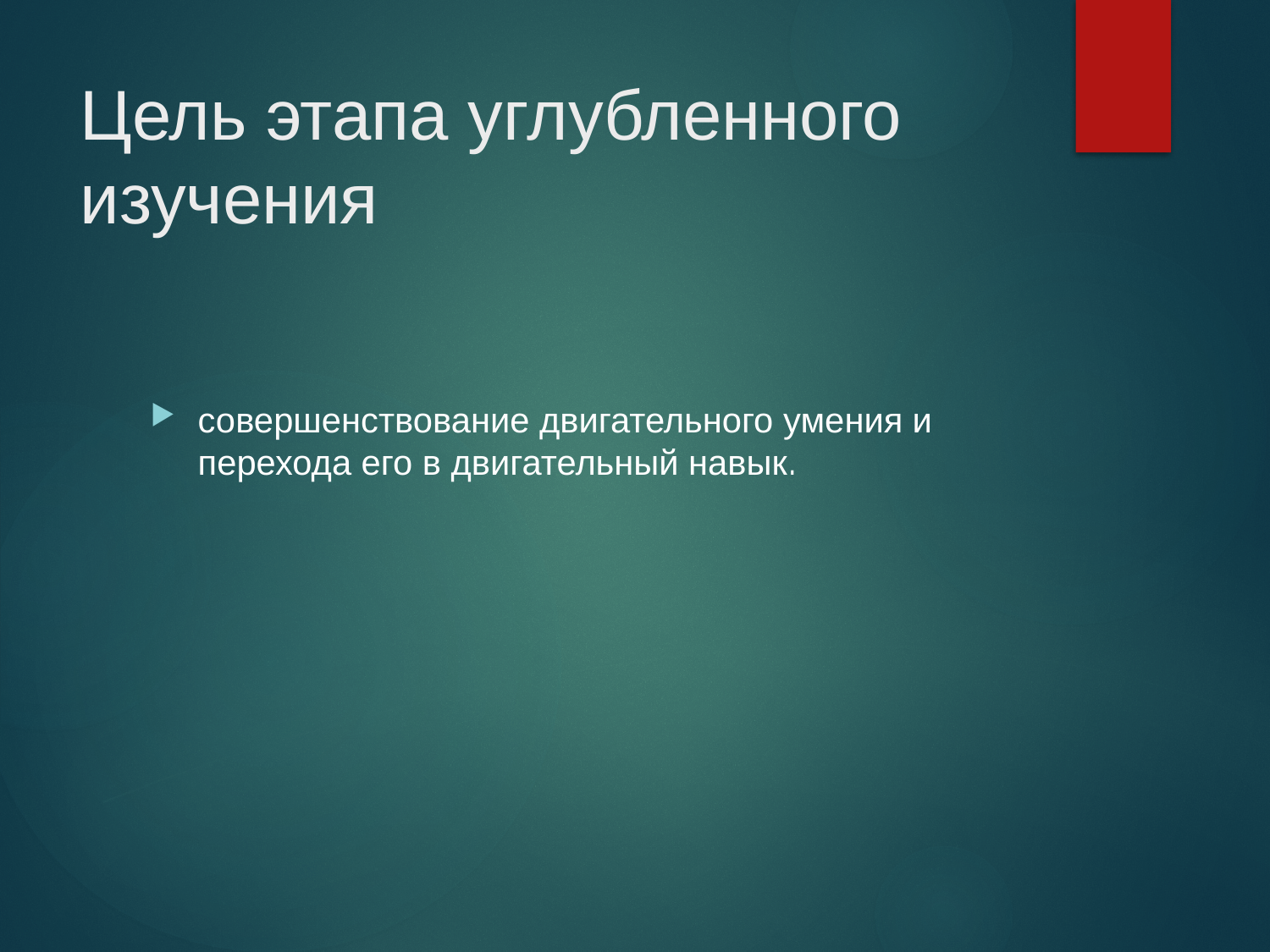

# Цель этапа углубленного изучения
совершенствование двигательного умения и перехода его в двигательный навык.